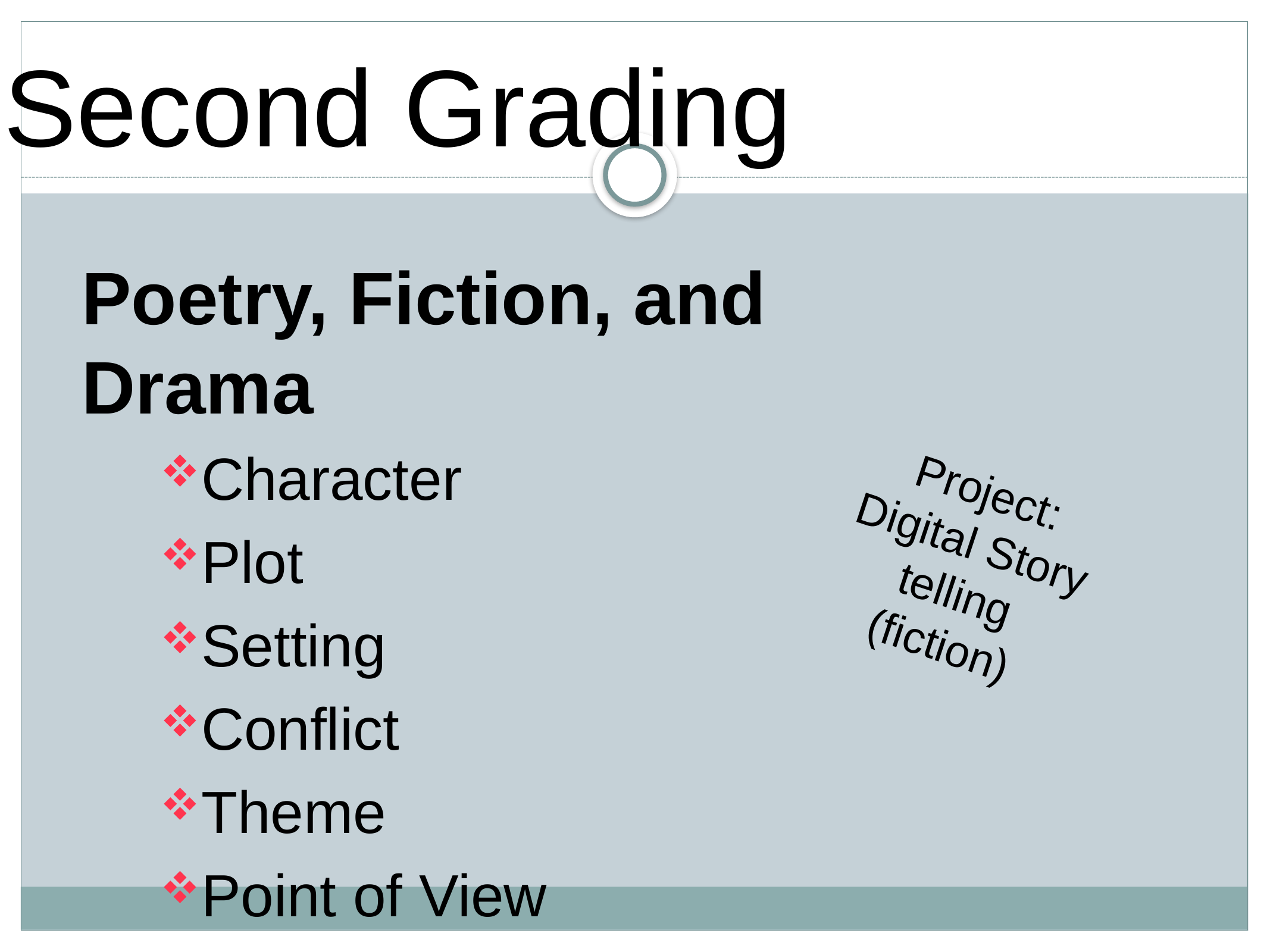

Second Grading
Poetry, Fiction, and Drama
Character
Plot
Setting
Conflict
Theme
Point of View

Project: Digital Story telling (fiction)